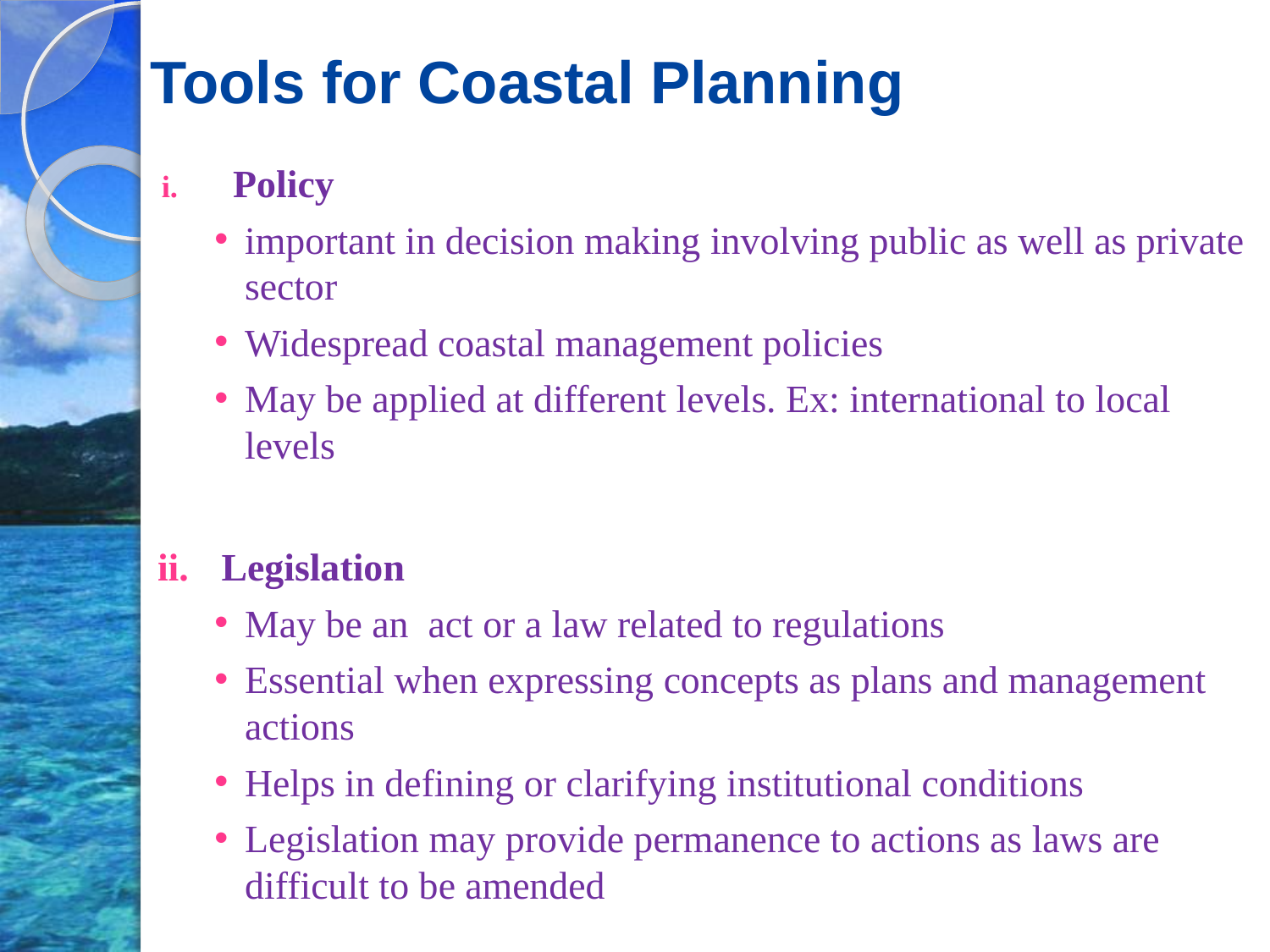

# Tools for Coastal Planning
Policy
important in decision making involving public as well as private sector
Widespread coastal management policies
May be applied at different levels. Ex: international to local levels

Legislation
May be an  act or a law related to regulations
Essential when expressing concepts as plans and management actions
Helps in defining or clarifying institutional conditions
Legislation may provide permanence to actions as laws are difficult to be amended